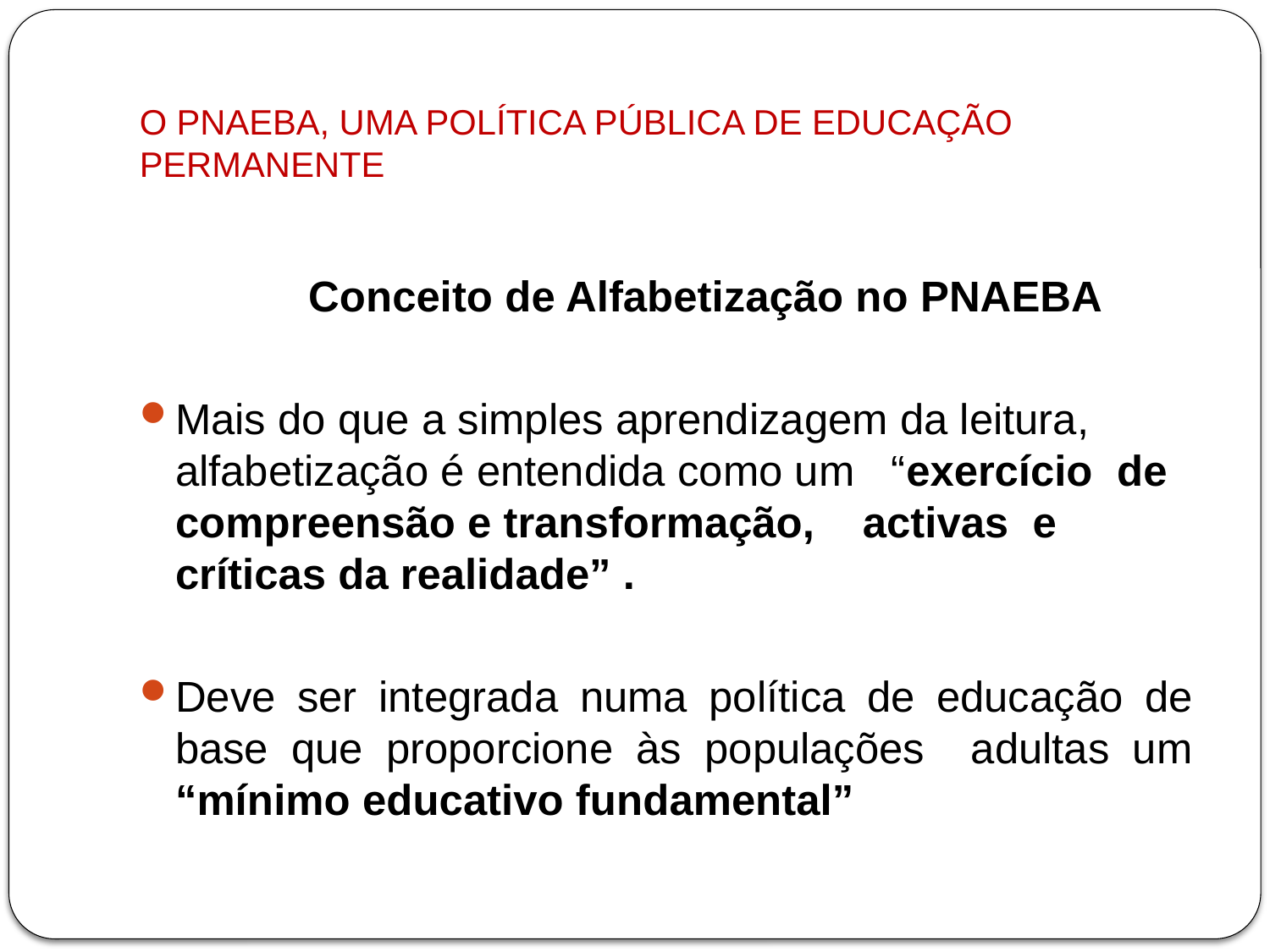

# O PNAEBA, UMA POLÍTICA PÚBLICA DE EDUCAÇÃO PERMANENTE

              Conceito de Alfabetização no PNAEBA

Mais do que a simples aprendizagem da leitura,  alfabetização é entendida como um   “exercício  de  compreensão e transformação,    activas  e   críticas da realidade” .

Deve ser integrada numa política de educação de base que proporcione às populações  adultas um “mínimo educativo fundamental”